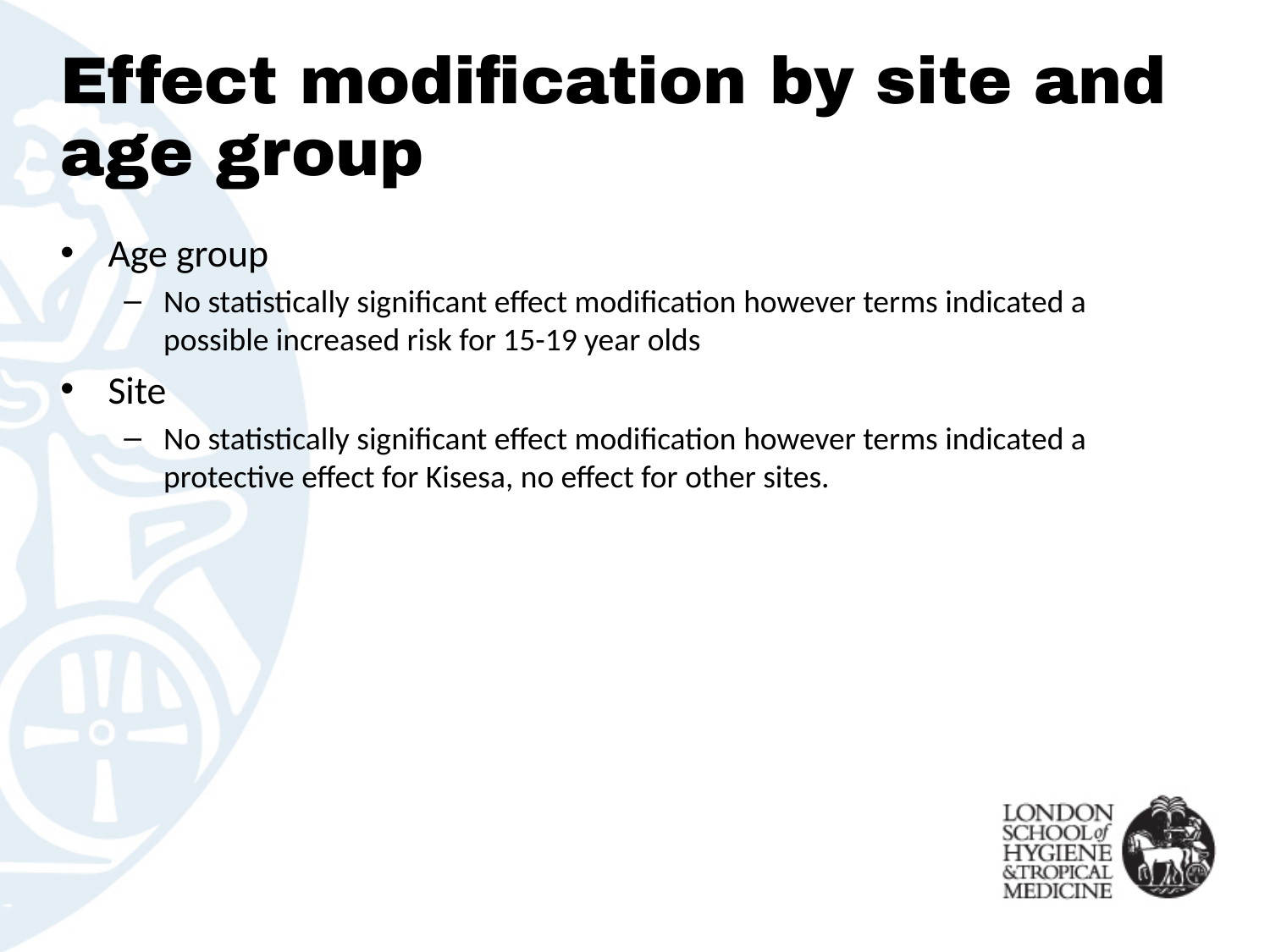

# Effect modification by site and age group
Age group
No statistically significant effect modification however terms indicated a possible increased risk for 15-19 year olds
Site
No statistically significant effect modification however terms indicated a protective effect for Kisesa, no effect for other sites.